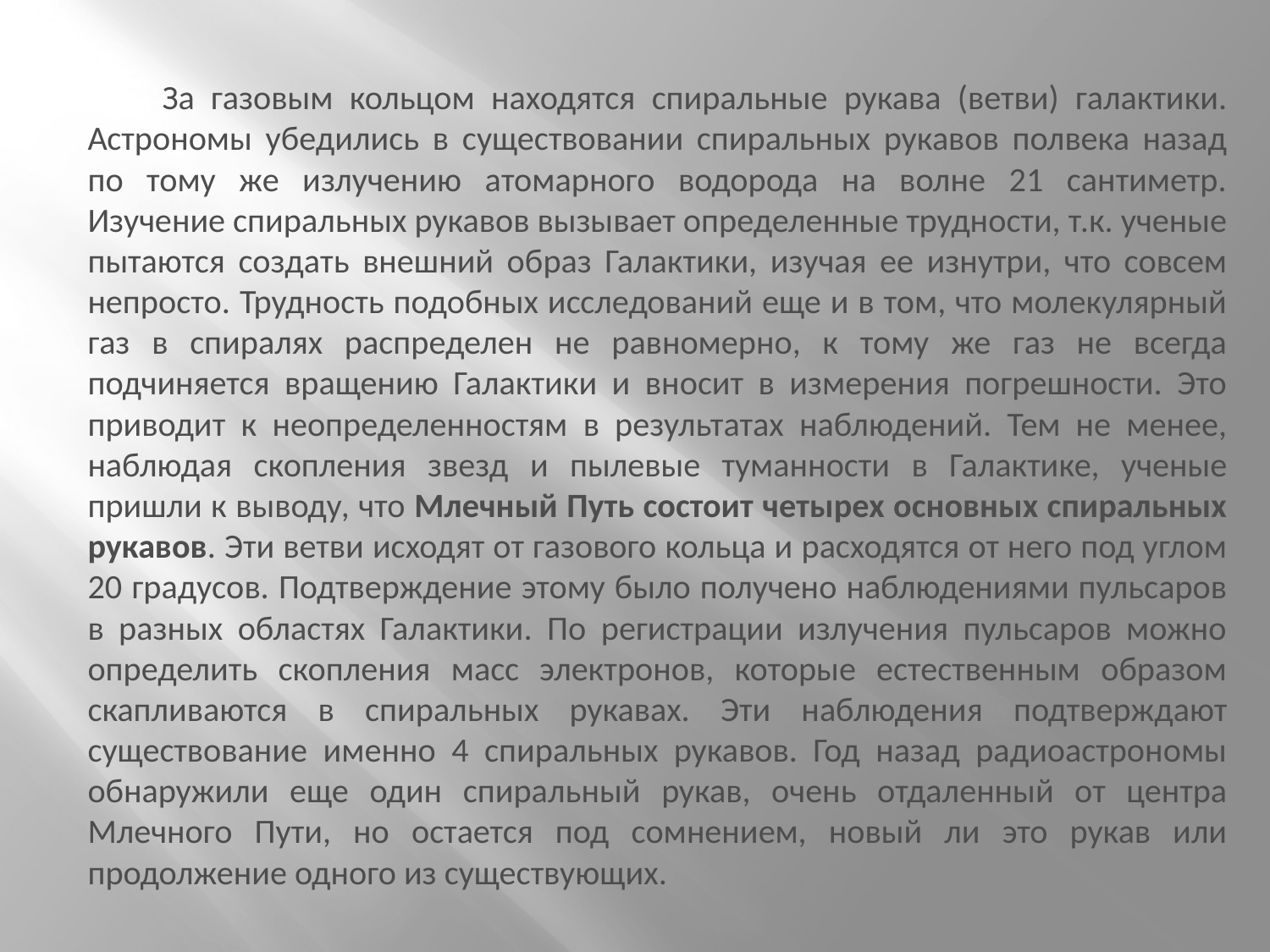

За газовым кольцом находятся спиральные рукава (ветви) галактики. Астрономы убедились в существовании спиральных рукавов полвека назад по тому же излучению атомарного водорода на волне 21 сантиметр. Изучение спиральных рукавов вызывает определенные трудности, т.к. ученые пытаются создать внешний образ Галактики, изучая ее изнутри, что совсем непросто. Трудность подобных исследований еще и в том, что молекулярный газ в спиралях распределен не равномерно, к тому же газ не всегда подчиняется вращению Галактики и вносит в измерения погрешности. Это приводит к неопределенностям в результатах наблюдений. Тем не менее, наблюдая скопления звезд и пылевые туманности в Галактике, ученые пришли к выводу, что Млечный Путь состоит четырех основных спиральных рукавов. Эти ветви исходят от газового кольца и расходятся от него под углом 20 градусов. Подтверждение этому было получено наблюдениями пульсаров в разных областях Галактики. По регистрации излучения пульсаров можно определить скопления масс электронов, которые естественным образом скапливаются в спиральных рукавах. Эти наблюдения подтверждают существование именно 4 спиральных рукавов. Год назад радиоастрономы обнаружили еще один спиральный рукав, очень отдаленный от центра Млечного Пути, но остается под сомнением, новый ли это рукав или продолжение одного из существующих.